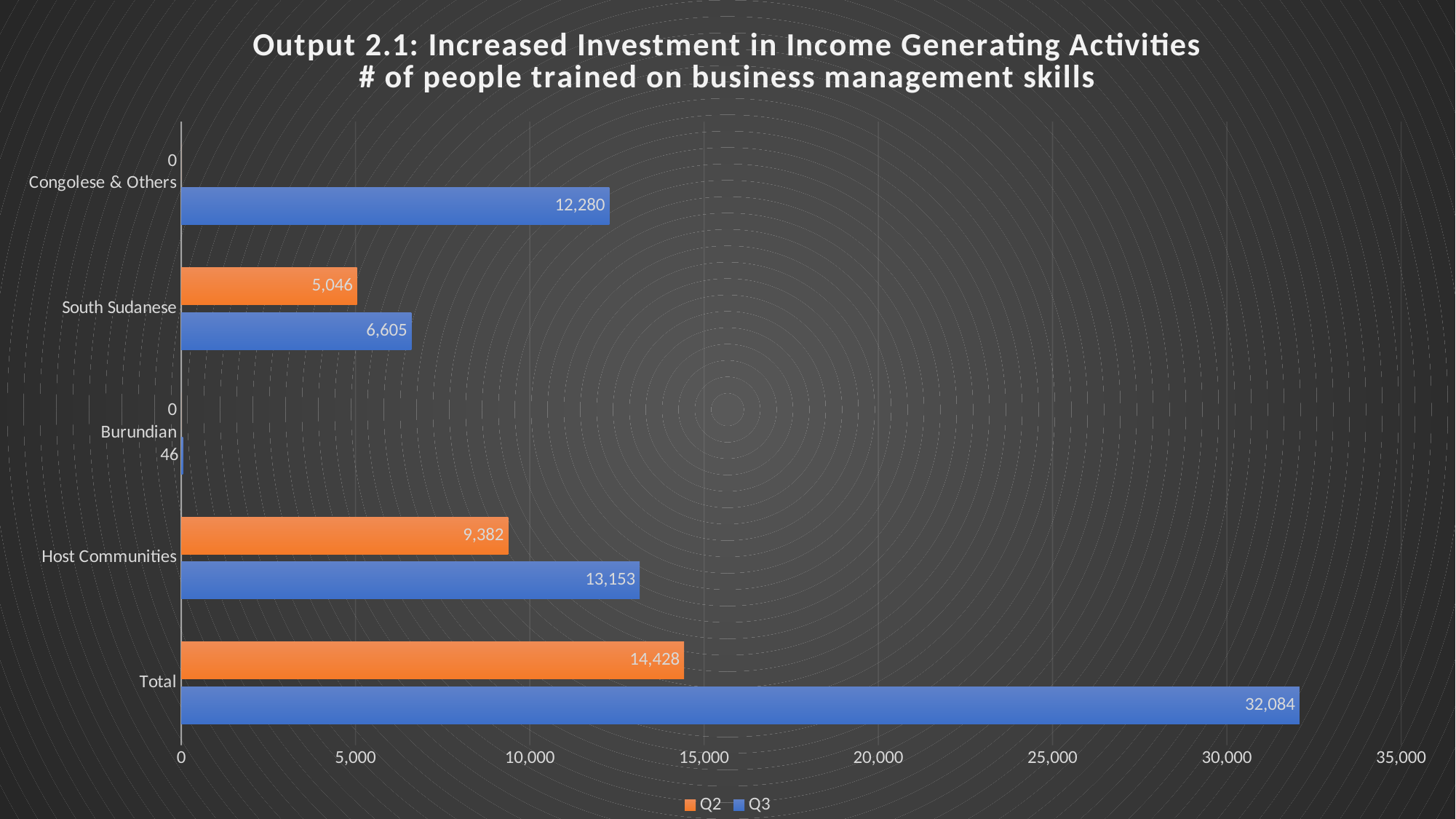

### Chart: Output 2.1: Increased Investment in Income Generating Activities
# of people trained on business management skills

| Category | Q3 | Q2 |
|---|---|---|
| Total | 32084.0 | 14428.0 |
| Host Communities | 13153.0 | 9382.0 |
| Burundian | 46.0 | 0.0 |
| South Sudanese | 6605.0 | 5046.0 |
| Congolese & Others | 12280.0 | 0.0 |
#